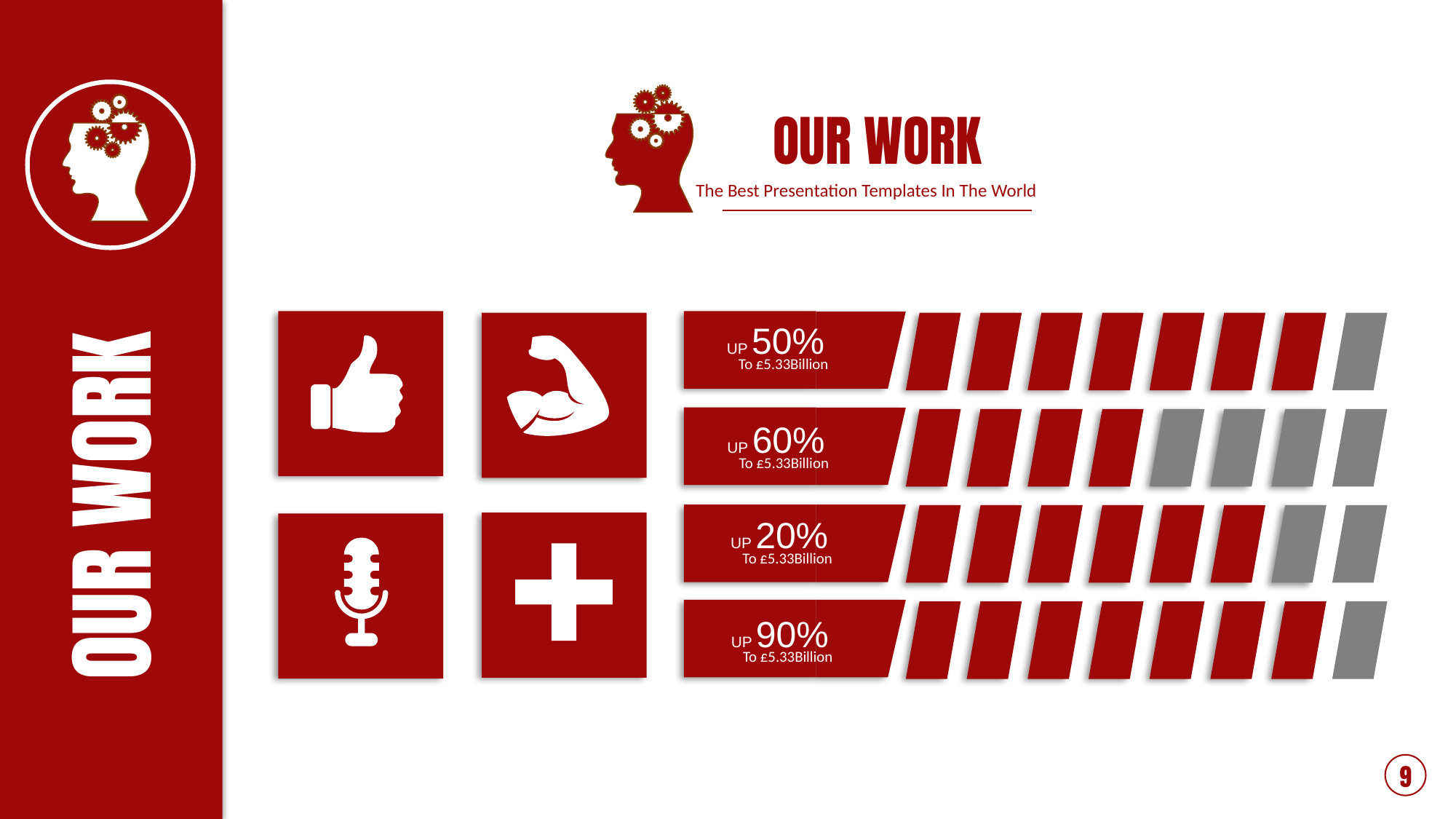

OUR WORK

The Best Presentation Templates In The World

UP 50%
To £5.33Billion

OUR WORK

UP 60%
To £5.33Billion

UP 20%
To £5.33Billion

UP 90%
To £5.33Billion

9